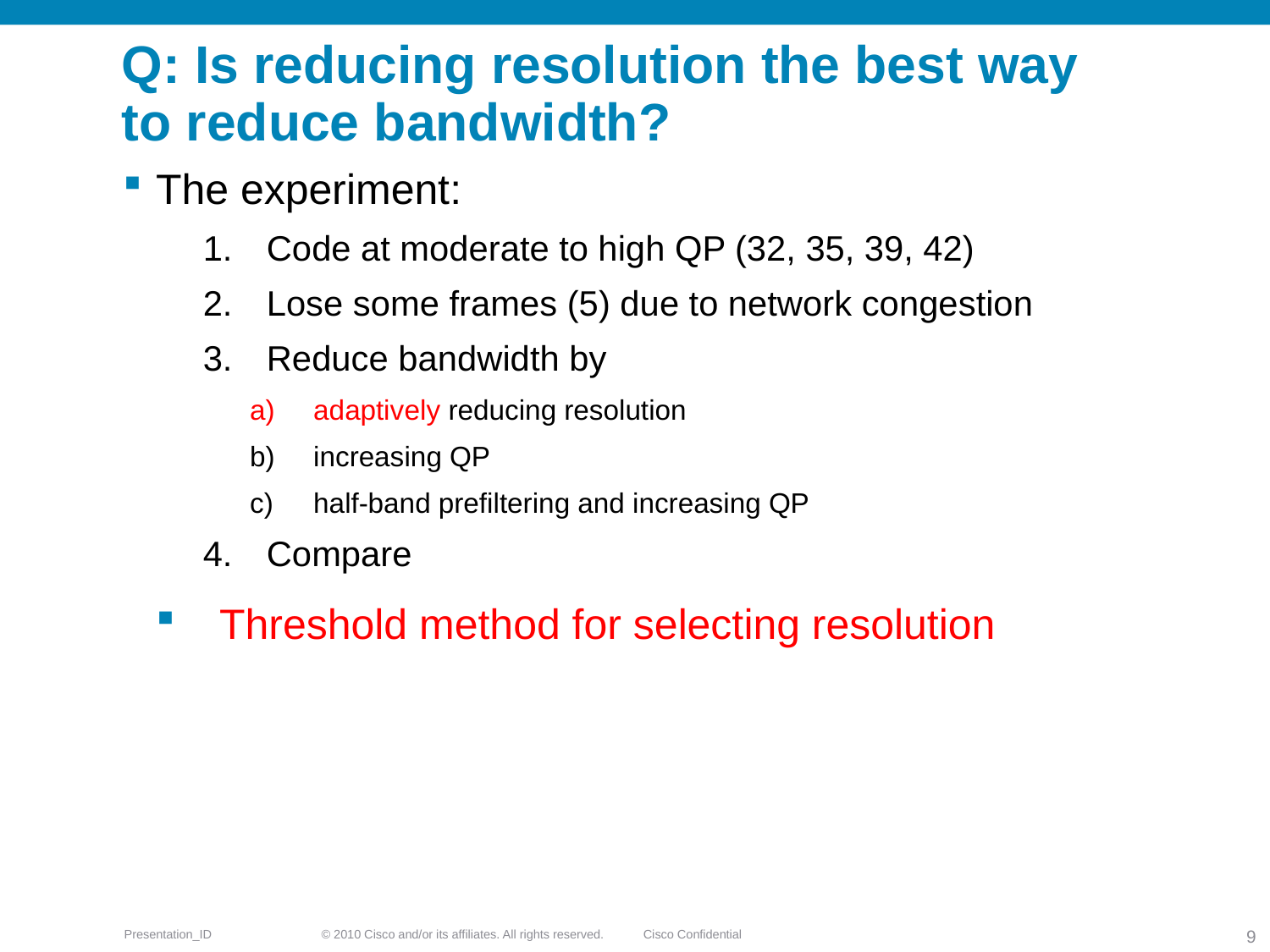

# Q: Is reducing resolution the best way to reduce bandwidth?
The experiment:
Code at moderate to high QP (32, 35, 39, 42)
Lose some frames (5) due to network congestion
Reduce bandwidth by
adaptively reducing resolution
increasing QP
half-band prefiltering and increasing QP
Compare
Threshold method for selecting resolution